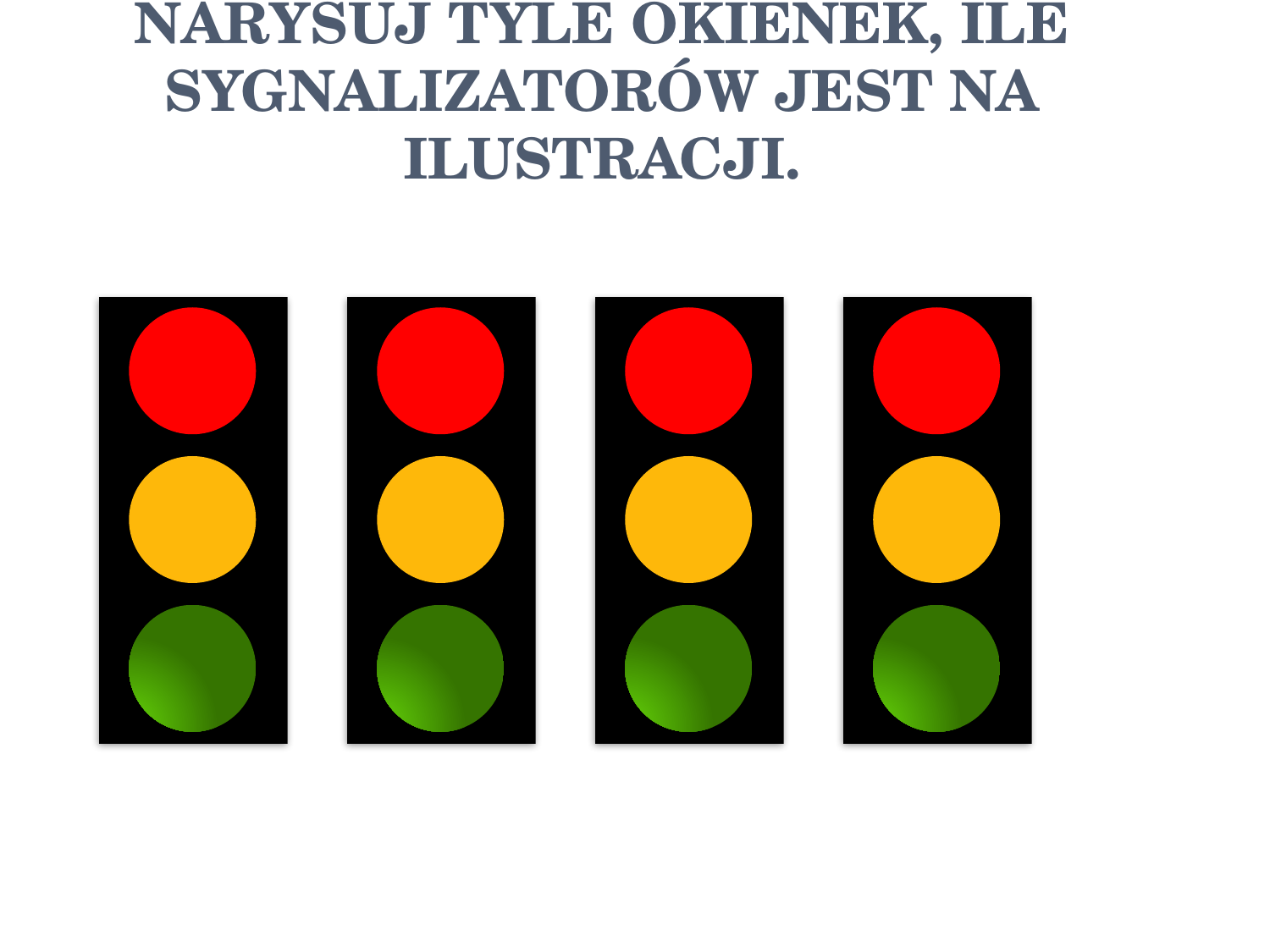

# Narysuj tyle okienek, ile sygnalizatorów jest na ilustracji.